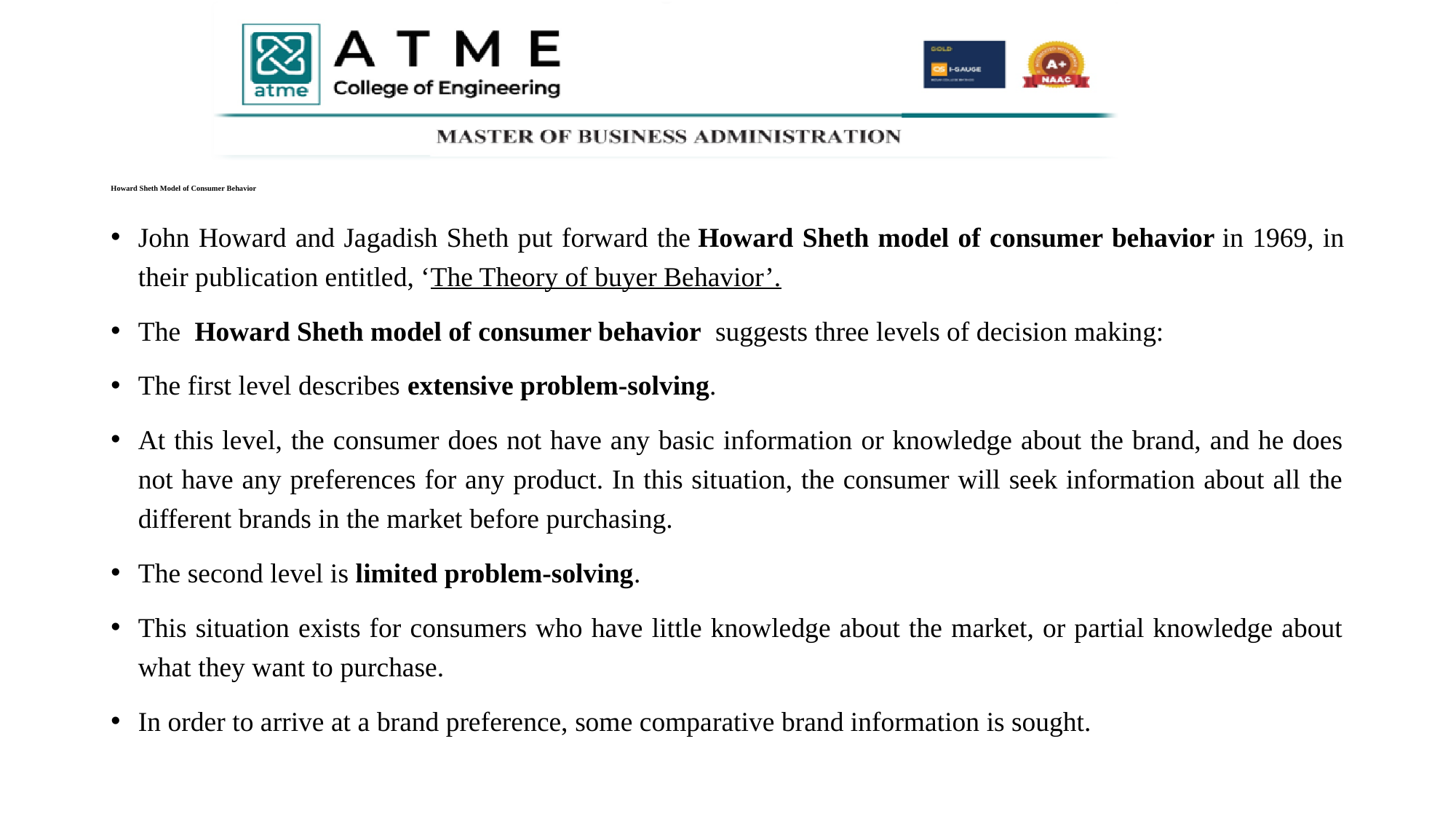

# Howard Sheth Model of Consumer Behavior
John Howard and Jagadish Sheth put forward the Howard Sheth model of consumer behavior in 1969, in their publication entitled, ‘The Theory of buyer Behavior’.
The  Howard Sheth model of consumer behavior  suggests three levels of decision making:
The first level describes extensive problem-solving.
At this level, the consumer does not have any basic information or knowledge about the brand, and he does not have any preferences for any product. In this situation, the consumer will seek information about all the different brands in the market before purchasing.
The second level is limited problem-solving.
This situation exists for consumers who have little knowledge about the market, or partial knowledge about what they want to purchase.
In order to arrive at a brand preference, some comparative brand information is sought.